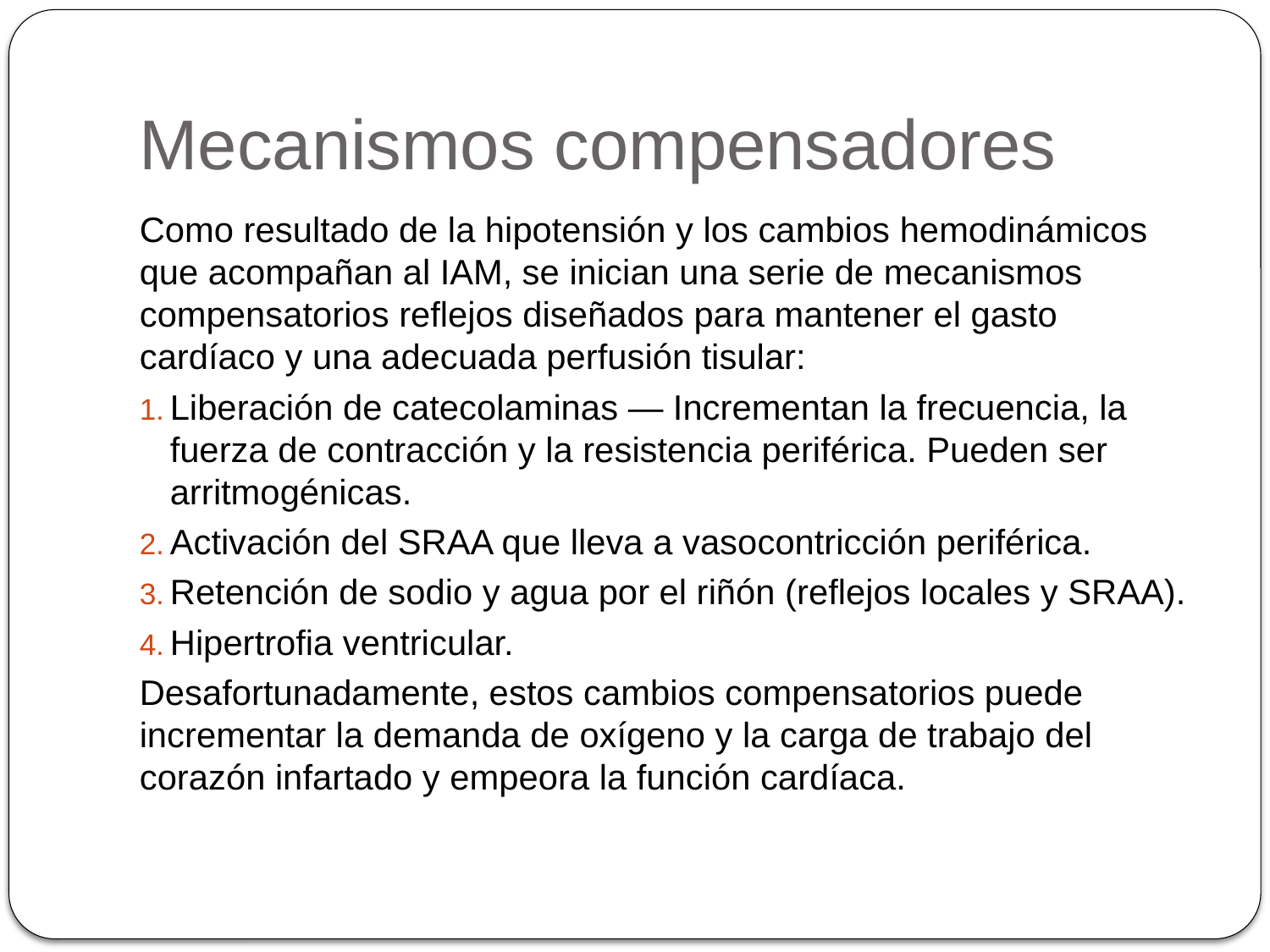

# Mecanismos compensadores
Como resultado de la hipotensión y los cambios hemodinámicos que acompañan al IAM, se inician una serie de mecanismos compensatorios reflejos diseñados para mantener el gasto cardíaco y una adecuada perfusión tisular:
Liberación de catecolaminas — Incrementan la frecuencia, la fuerza de contracción y la resistencia periférica. Pueden ser arritmogénicas.
Activación del SRAA que lleva a vasocontricción periférica.
Retención de sodio y agua por el riñón (reflejos locales y SRAA).
Hipertrofia ventricular.
Desafortunadamente, estos cambios compensatorios puede incrementar la demanda de oxígeno y la carga de trabajo del corazón infartado y empeora la función cardíaca.